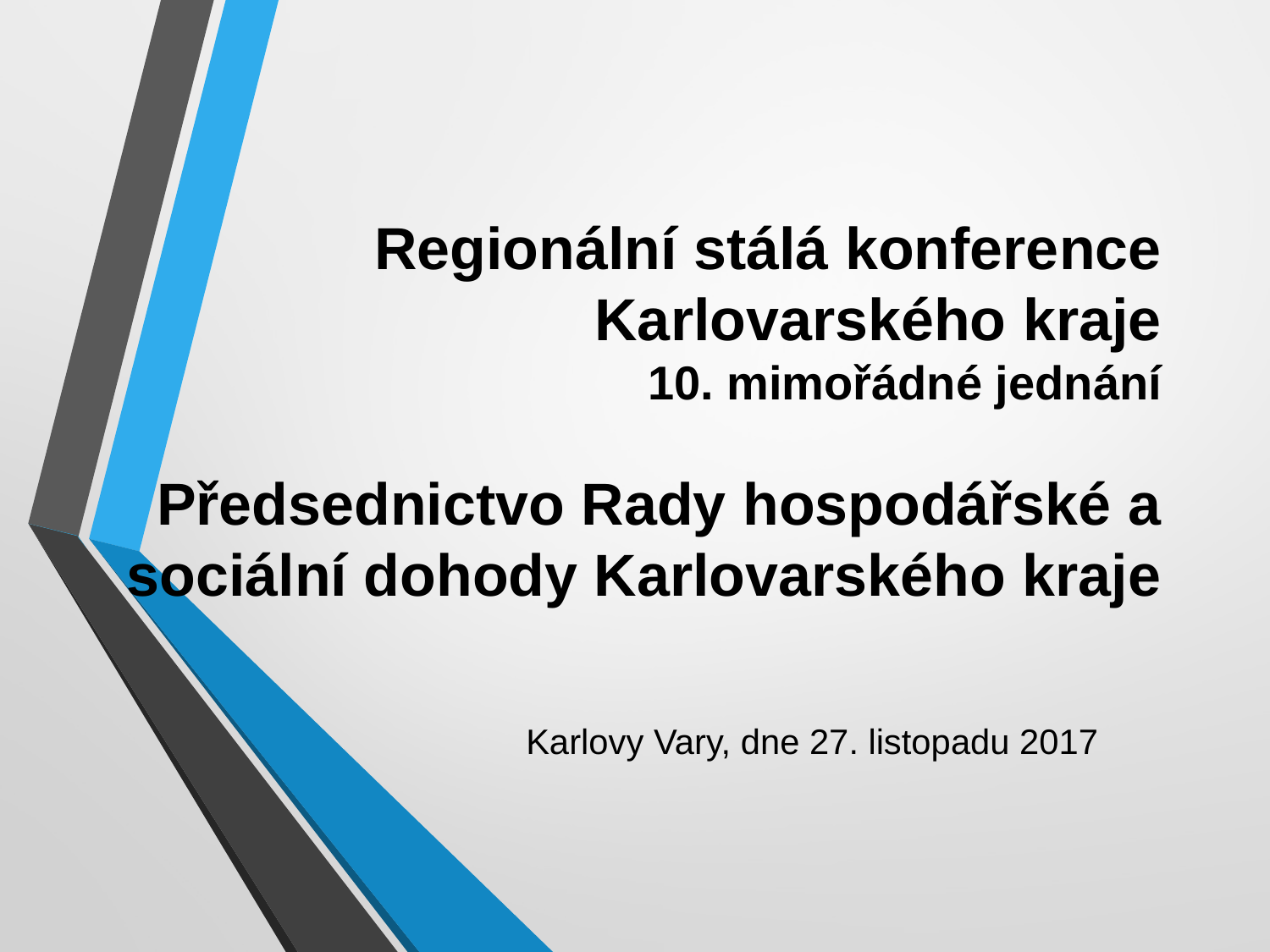

# Regionální stálá konference Karlovarského kraje 10. mimořádné jednání Předsednictvo Rady hospodářské a sociální dohody Karlovarského kraje

Karlovy Vary, dne 27. listopadu 2017